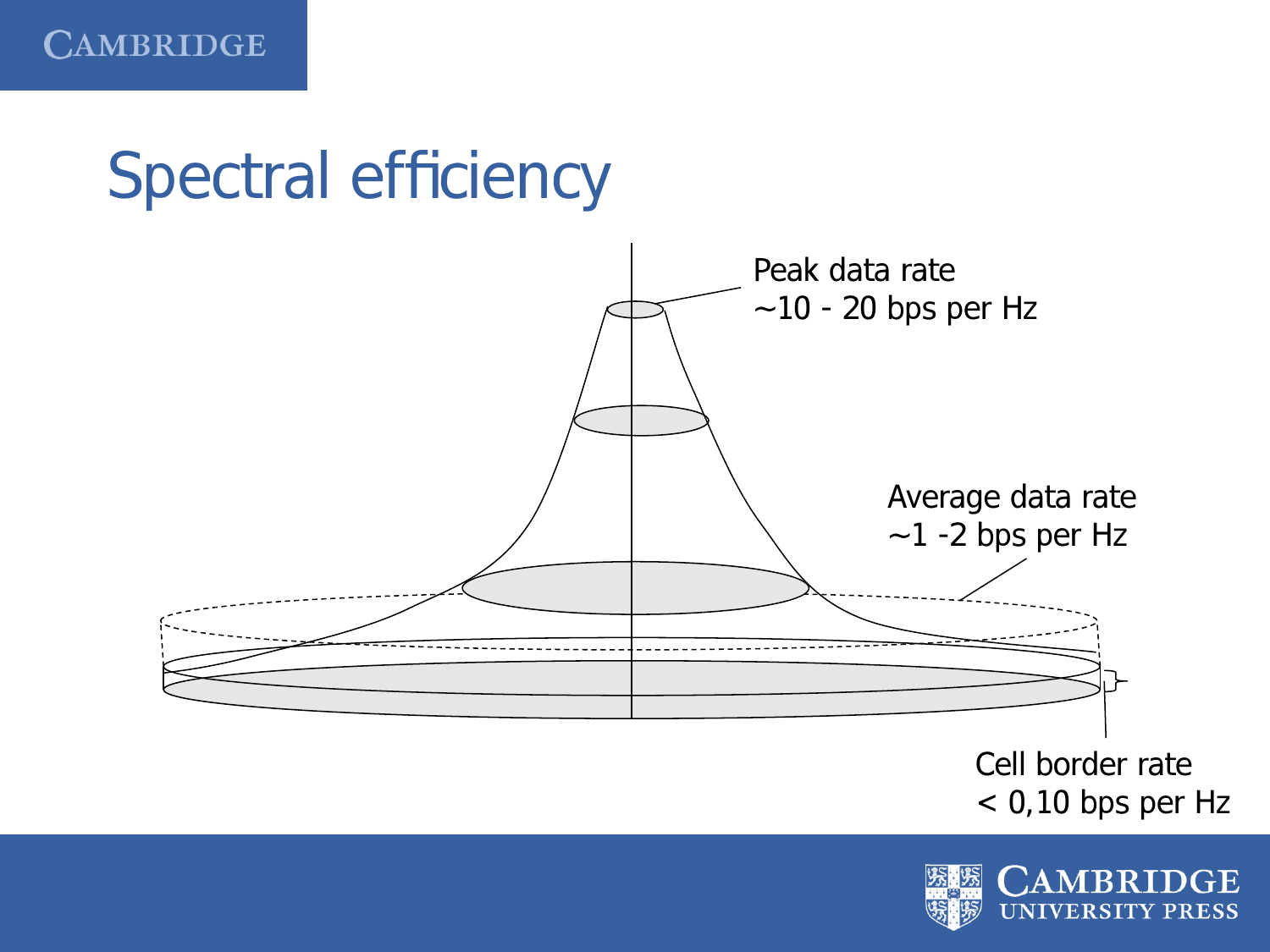

# Spectral efficiency

Peak data rate
~10 - 20 bps per Hz
Average data rate
~1 -2 bps per Hz

Cell border rate
< 0,10 bps per Hz